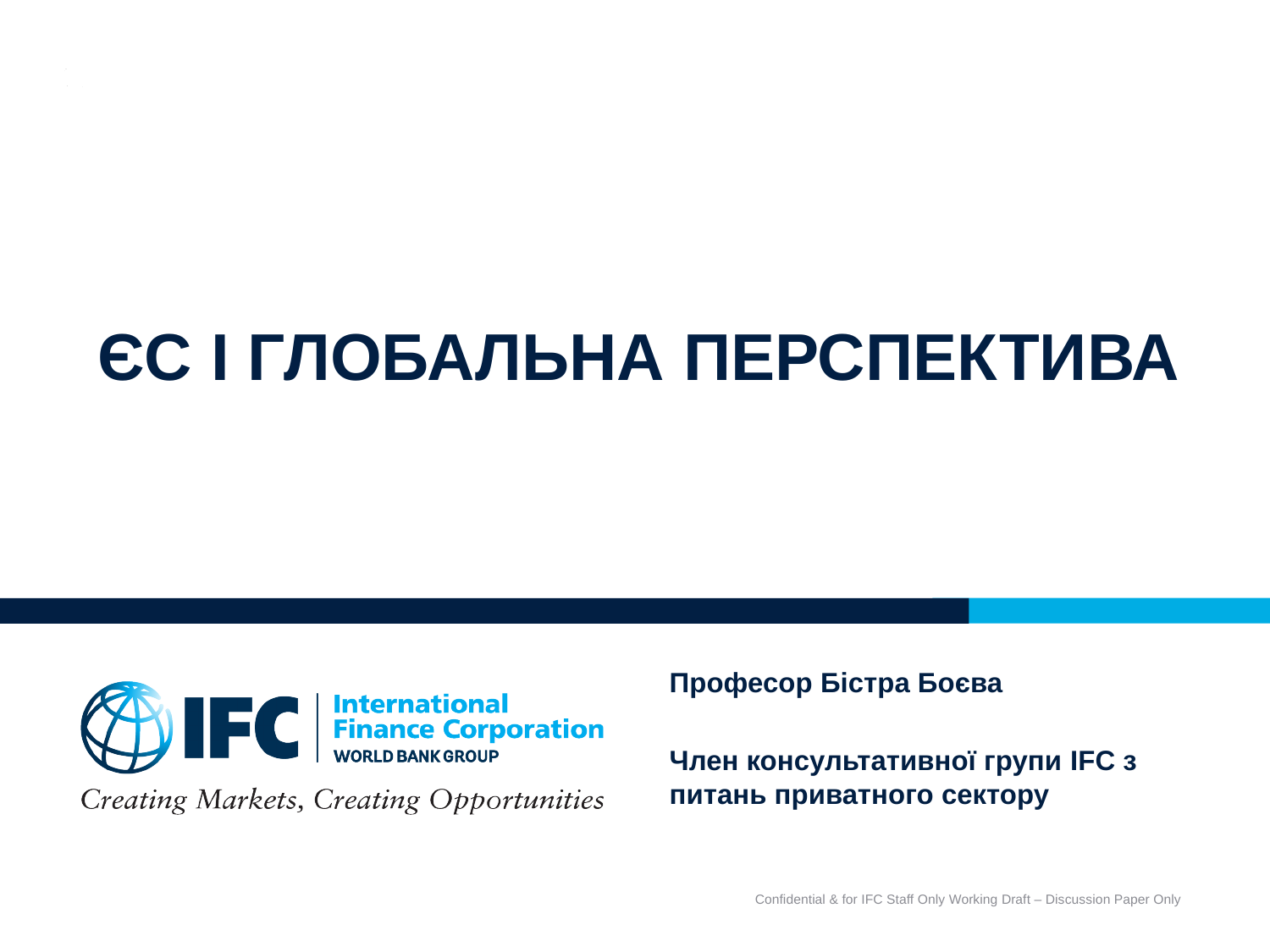

# ЄС І ГЛОБАЛЬНА ПЕРСПЕКТИВА
Професор Бістра Боєва

Член консультативної групи IFC з питань приватного сектору

Confidential & for IFC Staff Only Working Draft – Discussion Paper Only